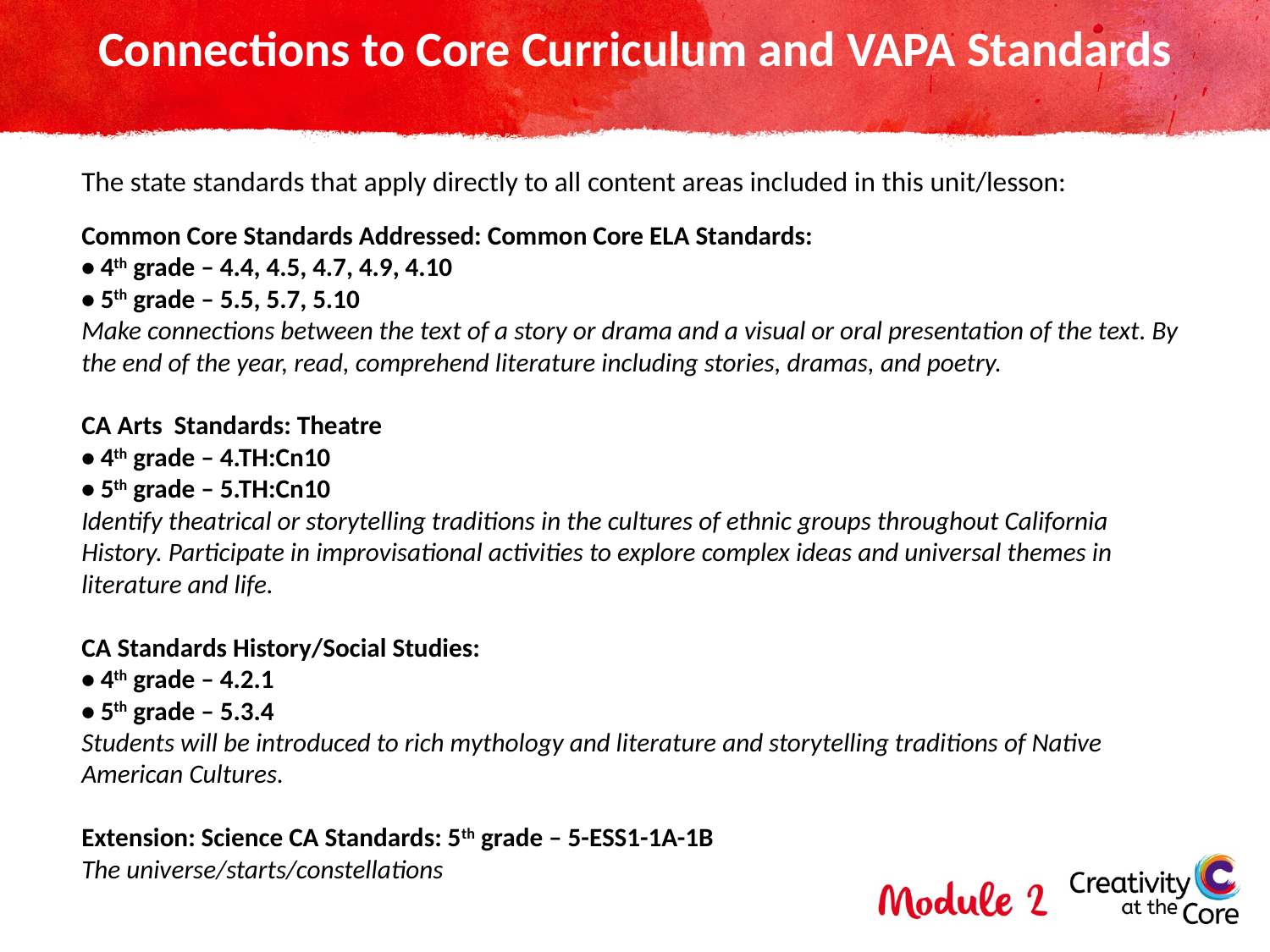

# Connections to Core Curriculum and VAPA Standards

The state standards that apply directly to all content areas included in this unit/lesson:
Common Core Standards Addressed: Common Core ELA Standards:
• 4th grade – 4.4, 4.5, 4.7, 4.9, 4.10
• 5th grade – 5.5, 5.7, 5.10
Make connections between the text of a story or drama and a visual or oral presentation of the text. By the end of the year, read, comprehend literature including stories, dramas, and poetry.

CA Arts  Standards: Theatre
• 4th grade – 4.TH:Cn10
• 5th grade – 5.TH:Cn10
Identify theatrical or storytelling traditions in the cultures of ethnic groups throughout California History. Participate in improvisational activities to explore complex ideas and universal themes in literature and life.

CA Standards History/Social Studies:
• 4th grade – 4.2.1
• 5th grade – 5.3.4
Students will be introduced to rich mythology and literature and storytelling traditions of Native American Cultures.

Extension: Science CA Standards: 5th grade – 5-ESS1-1A-1B
The universe/starts/constellations